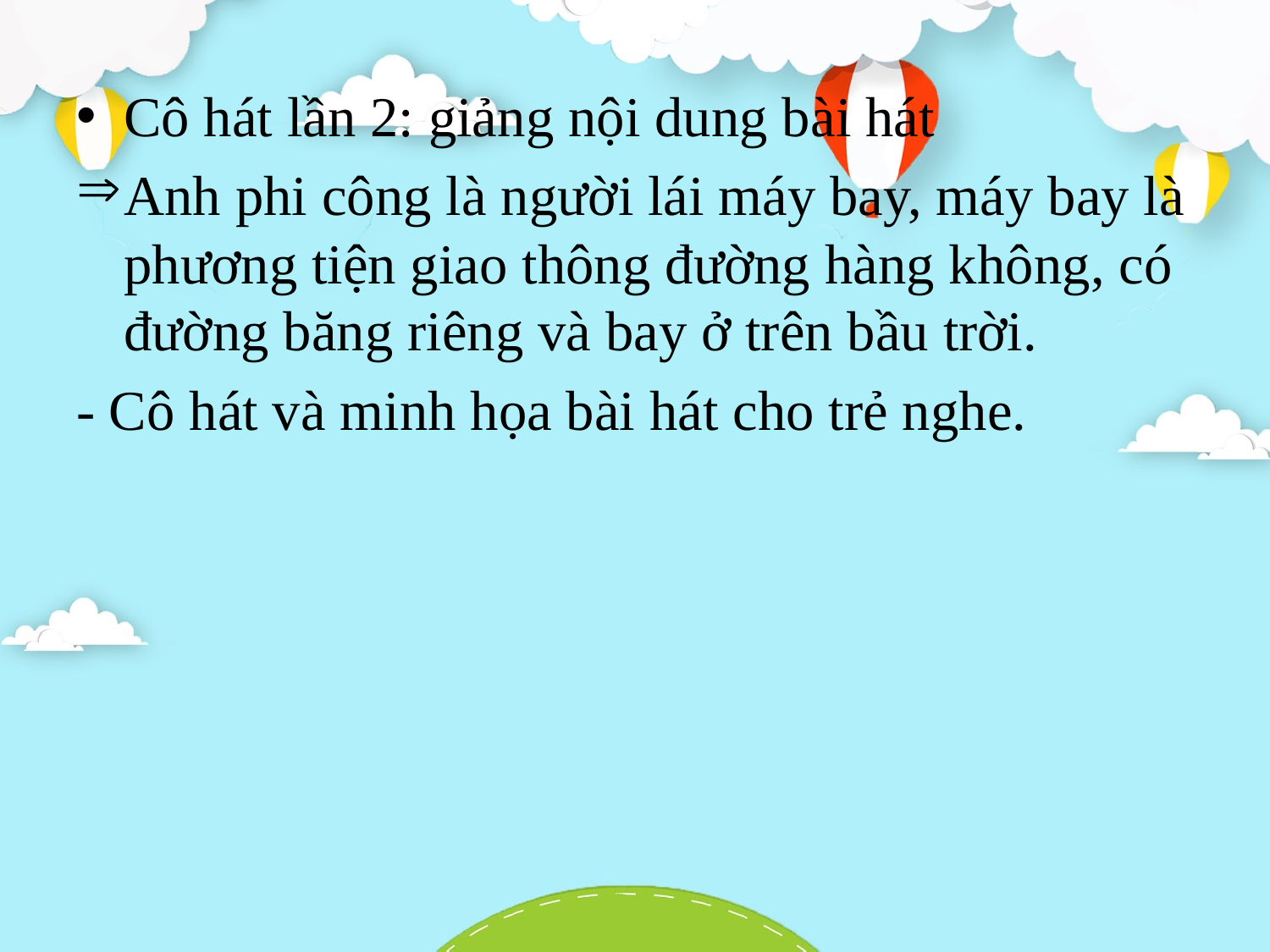

Cô hát lần 2: giảng nội dung bài hát
Anh phi công là người lái máy bay, máy bay là phương tiện giao thông đường hàng không, có đường băng riêng và bay ở trên bầu trời.
- Cô hát và minh họa bài hát cho trẻ nghe.